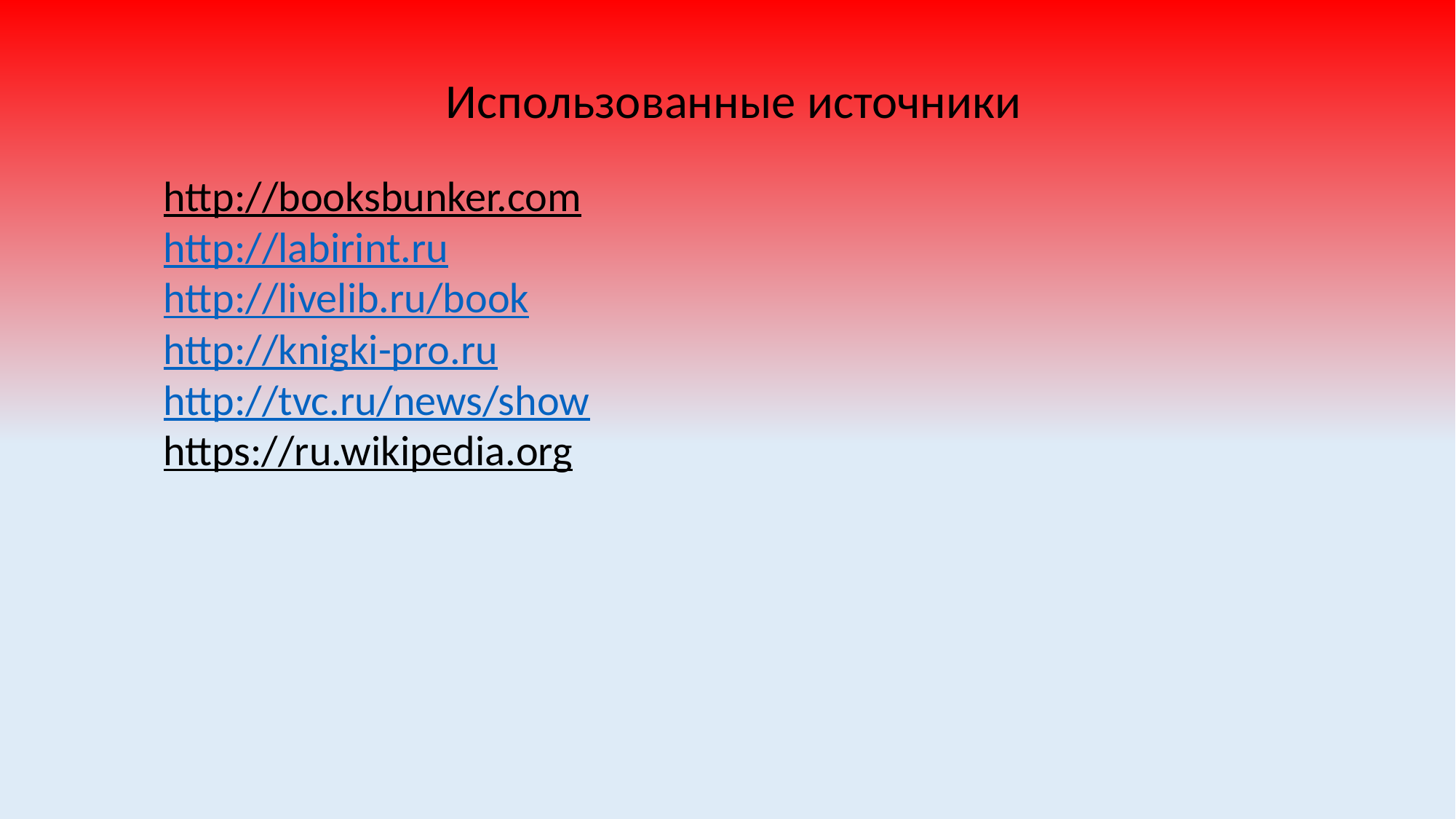

Использованные источники
http://booksbunker.com
http://labirint.ru
http://livelib.ru/book
http://knigki-pro.ru
http://tvc.ru/news/show
https://ru.wikipedia.org